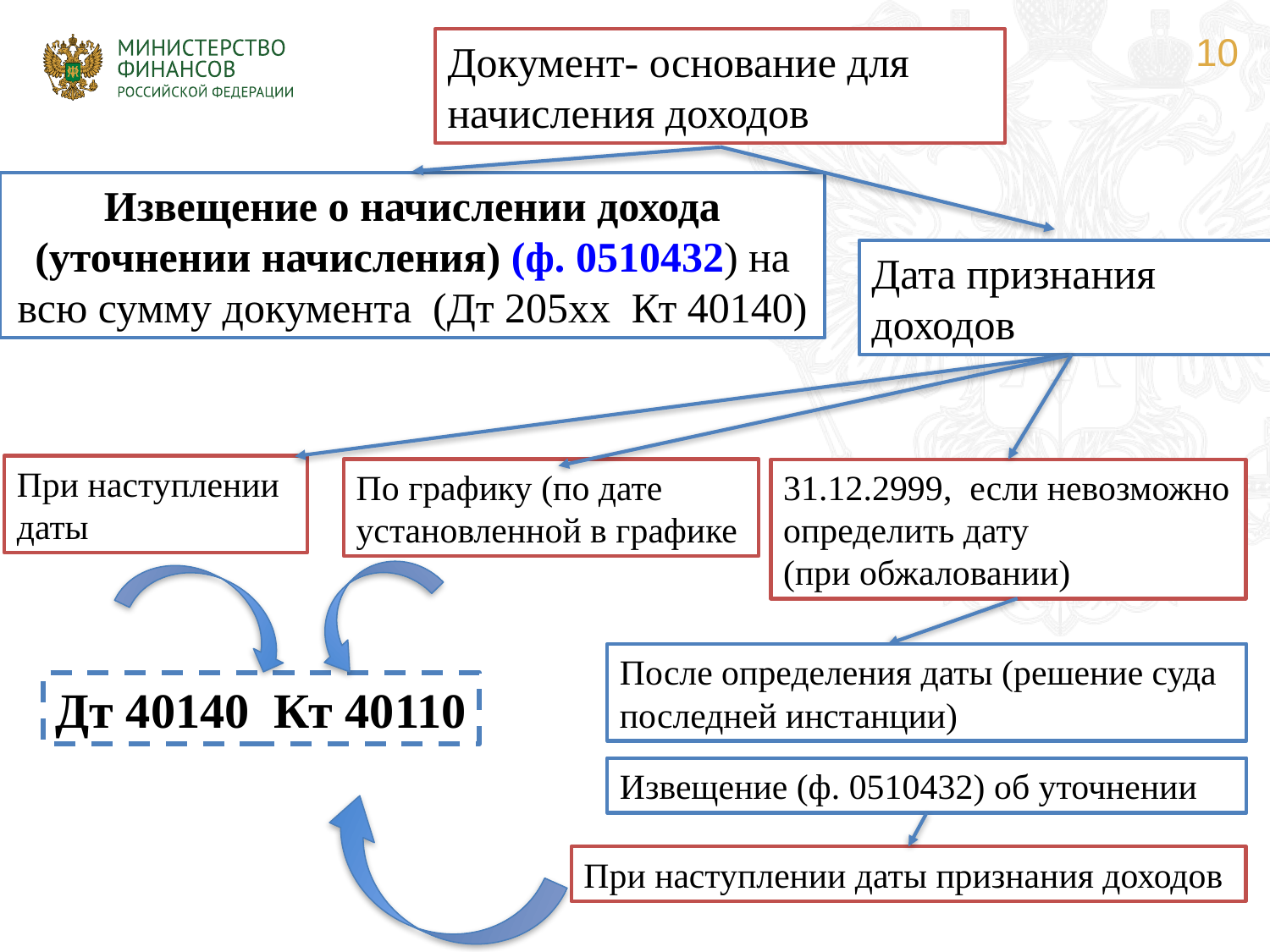

Документ- основание для начисления доходов
Извещение о начислении дохода (уточнении начисления) (ф. 0510432) на всю сумму документа  (Дт 205хх  Кт 40140)
Дата признания доходов
При наступлении даты
По графику (по дате установленной в графике
31.12.2999,  если невозможно определить дату
(при обжаловании)

После определения даты (решение суда последней инстанции)
Дт 40140  Кт 40110

Извещение (ф. 0510432) об уточнении
При наступлении даты признания доходов